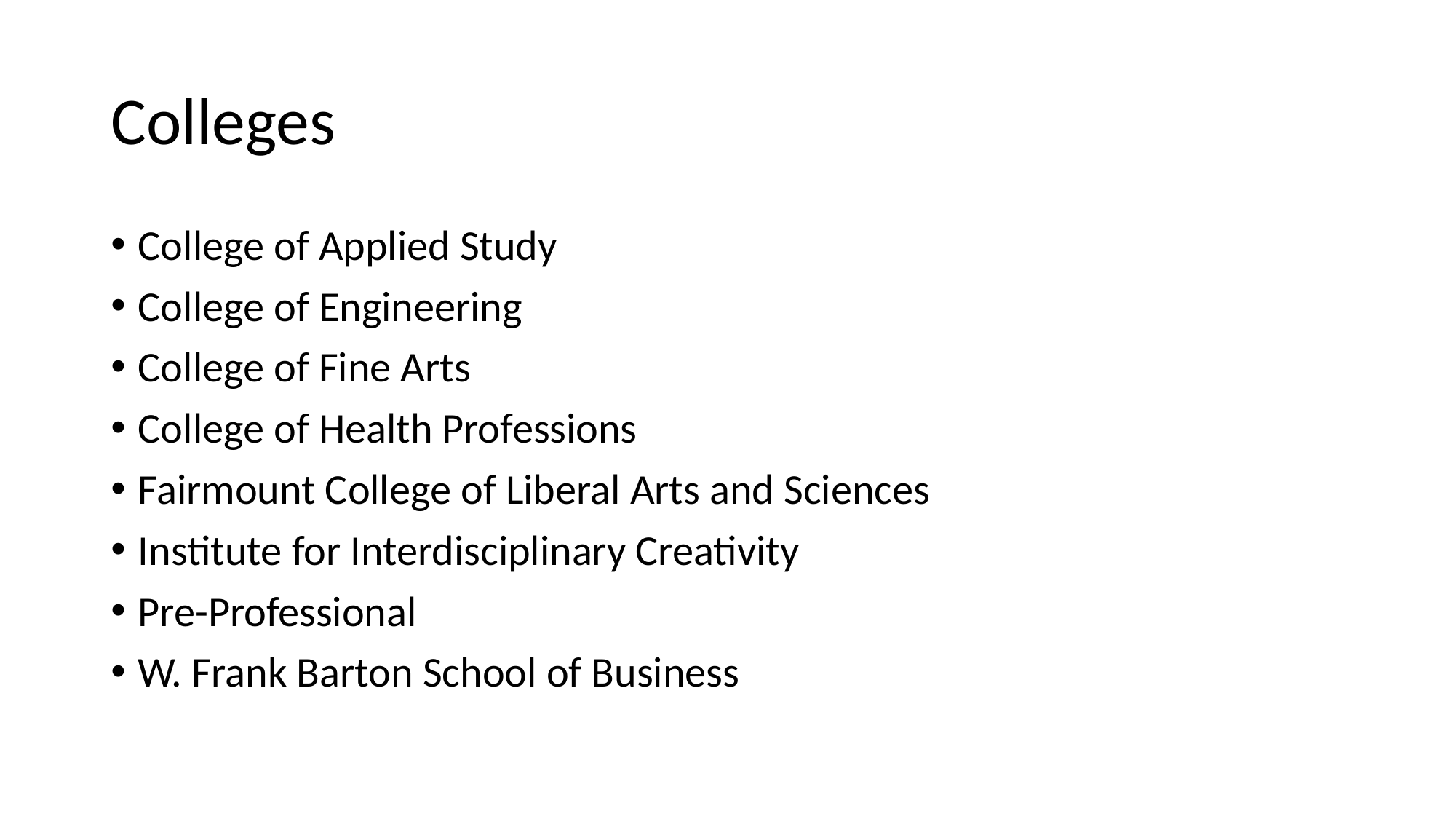

# Colleges
College of Applied Study
College of Engineering
College of Fine Arts
College of Health Professions
Fairmount College of Liberal Arts and Sciences
Institute for Interdisciplinary Creativity
Pre-Professional
W. Frank Barton School of Business